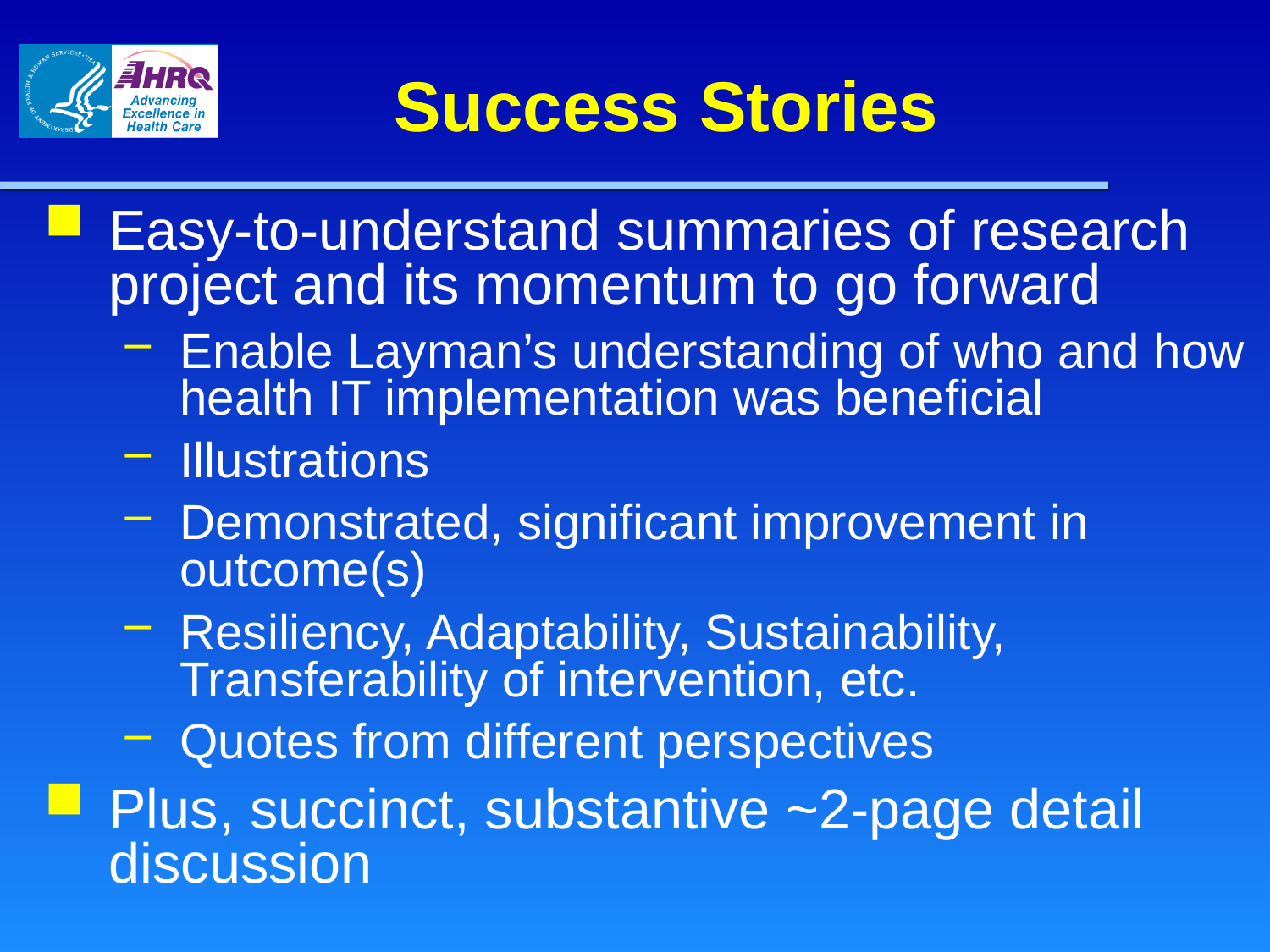

# Success Stories
Easy-to-understand summaries of research project and its momentum to go forward
Enable Layman’s understanding of who and how health IT implementation was beneficial
Illustrations
Demonstrated, significant improvement in outcome(s)
Resiliency, Adaptability, Sustainability, Transferability of intervention, etc.
Quotes from different perspectives
Plus, succinct, substantive ~2-page detail discussion